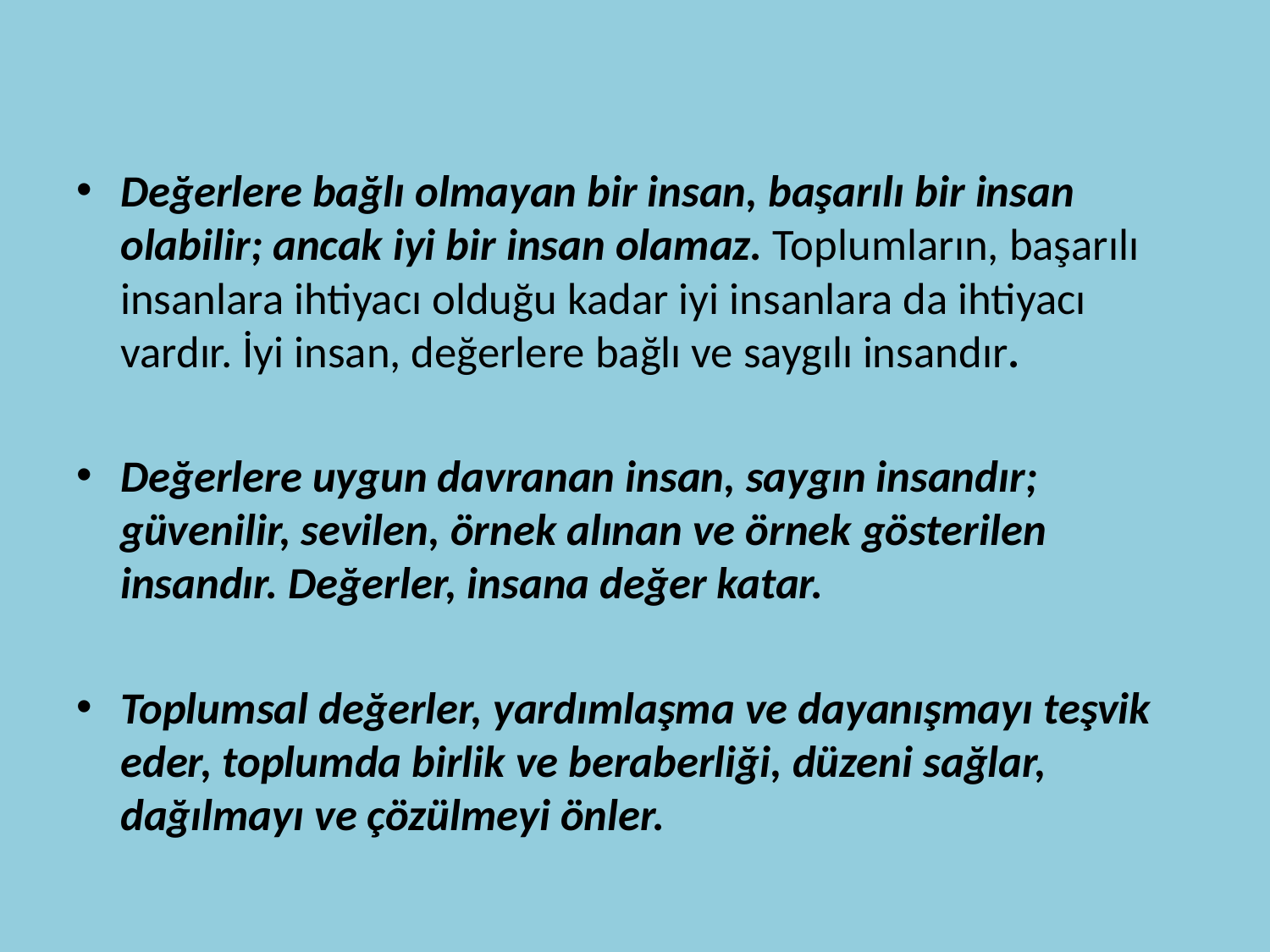

#
Değerlere bağlı olmayan bir insan, başarılı bir insan olabilir; ancak iyi bir insan olamaz. Toplumların, başarılı insanlara ihtiyacı olduğu kadar iyi insanlara da ihtiyacı vardır. İyi insan, değerlere bağlı ve saygılı insandır.

Değerlere uygun davranan insan, saygın insandır; güvenilir, sevilen, örnek alınan ve örnek gösterilen insandır. Değerler, insana değer katar.

Toplumsal değerler, yardımlaşma ve dayanışmayı teşvik eder, toplumda birlik ve beraberliği, düzeni sağlar, dağılmayı ve çözülmeyi önler.